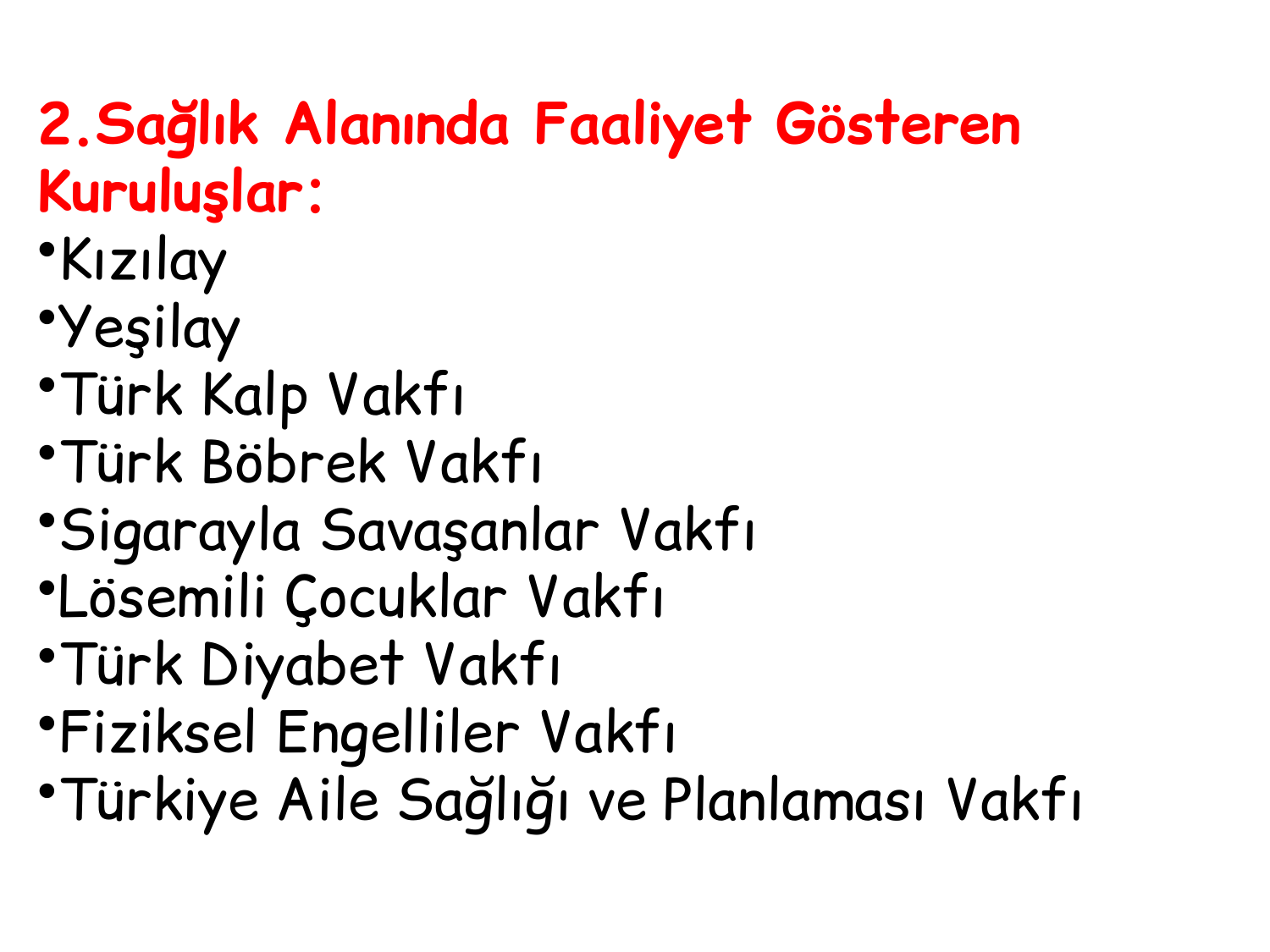

2.Sağlık Alanında Faaliyet Gösteren Kuruluşlar:
Kızılay
Yeşilay
Türk Kalp Vakfı
Türk Böbrek Vakfı
Sigarayla Savaşanlar Vakfı
Lösemili Çocuklar Vakfı
Türk Diyabet Vakfı
Fiziksel Engelliler Vakfı
Türkiye Aile Sağlığı ve Planlaması Vakfı